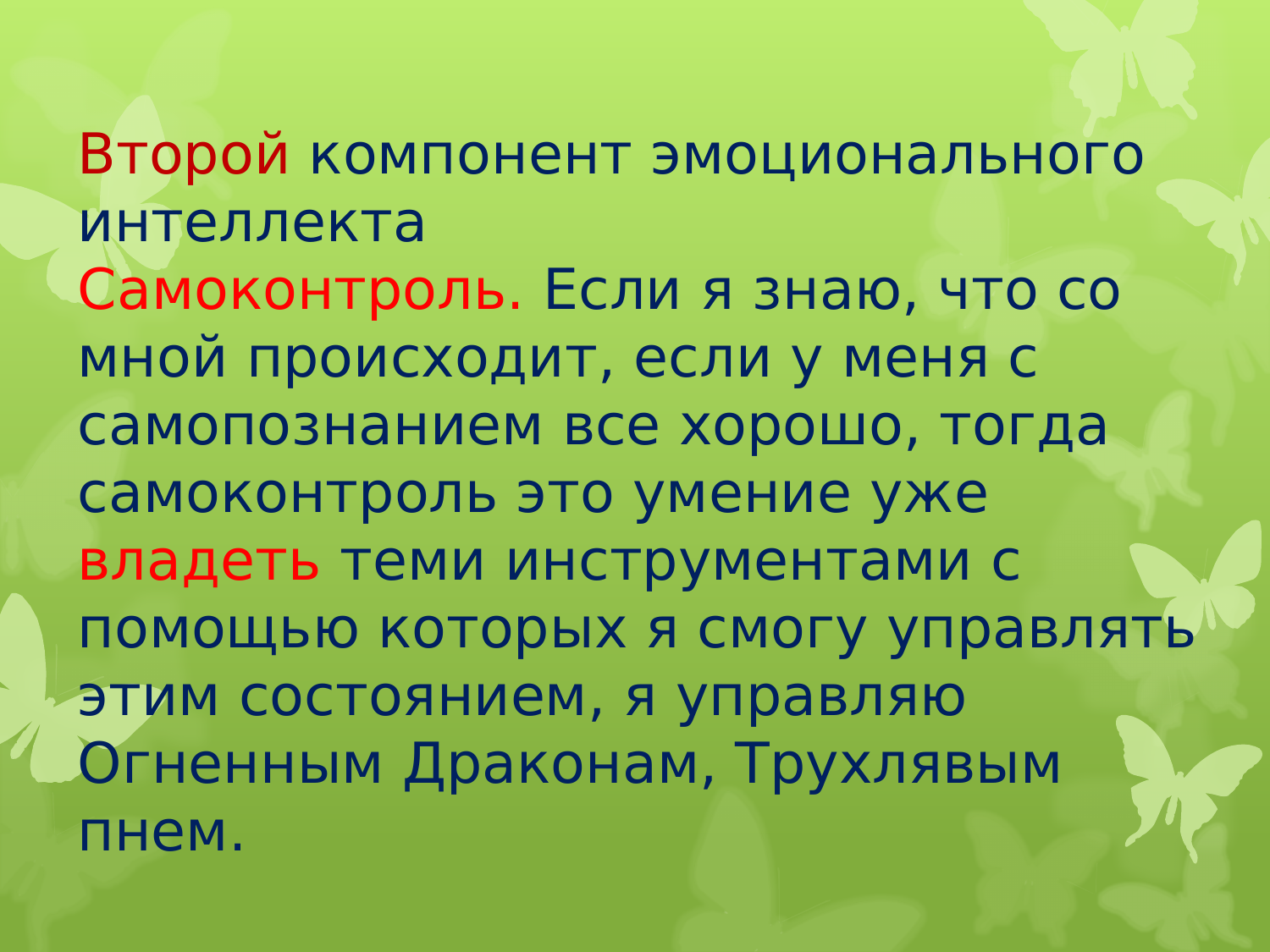

# Второй компонент эмоционального интеллекта Самоконтроль. Если я знаю, что со мной происходит, если у меня с самопознанием все хорошо, тогда самоконтроль это умение уже владеть теми инструментами с помощью которых я смогу управлять этим состоянием, я управляю Огненным Драконам, Трухлявым пнем.